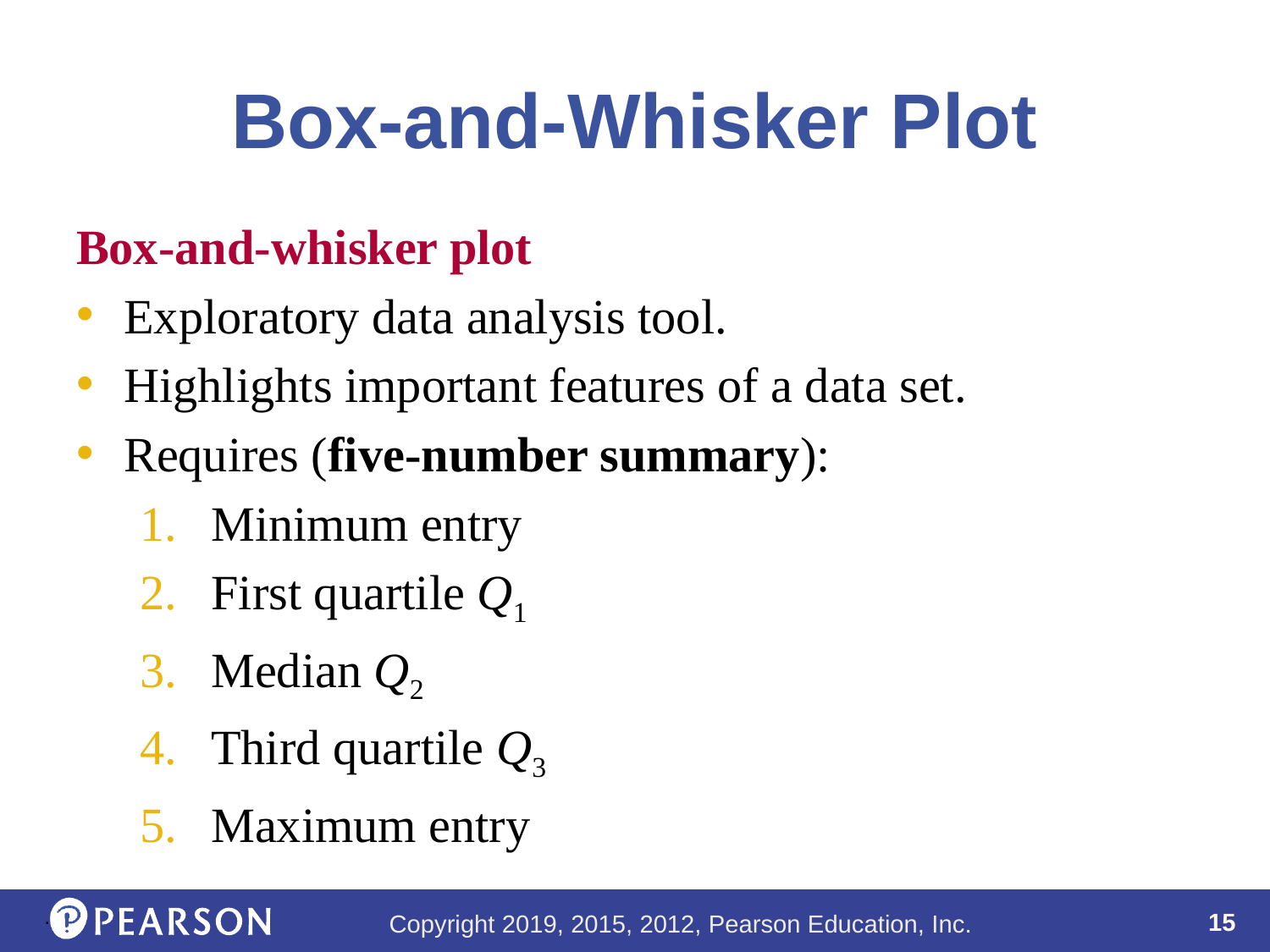

# Box-and-Whisker Plot
Box-and-whisker plot
Exploratory data analysis tool.
Highlights important features of a data set.
Requires (five-number summary):
Minimum entry
First quartile Q1
Median Q2
Third quartile Q3
Maximum entry
.